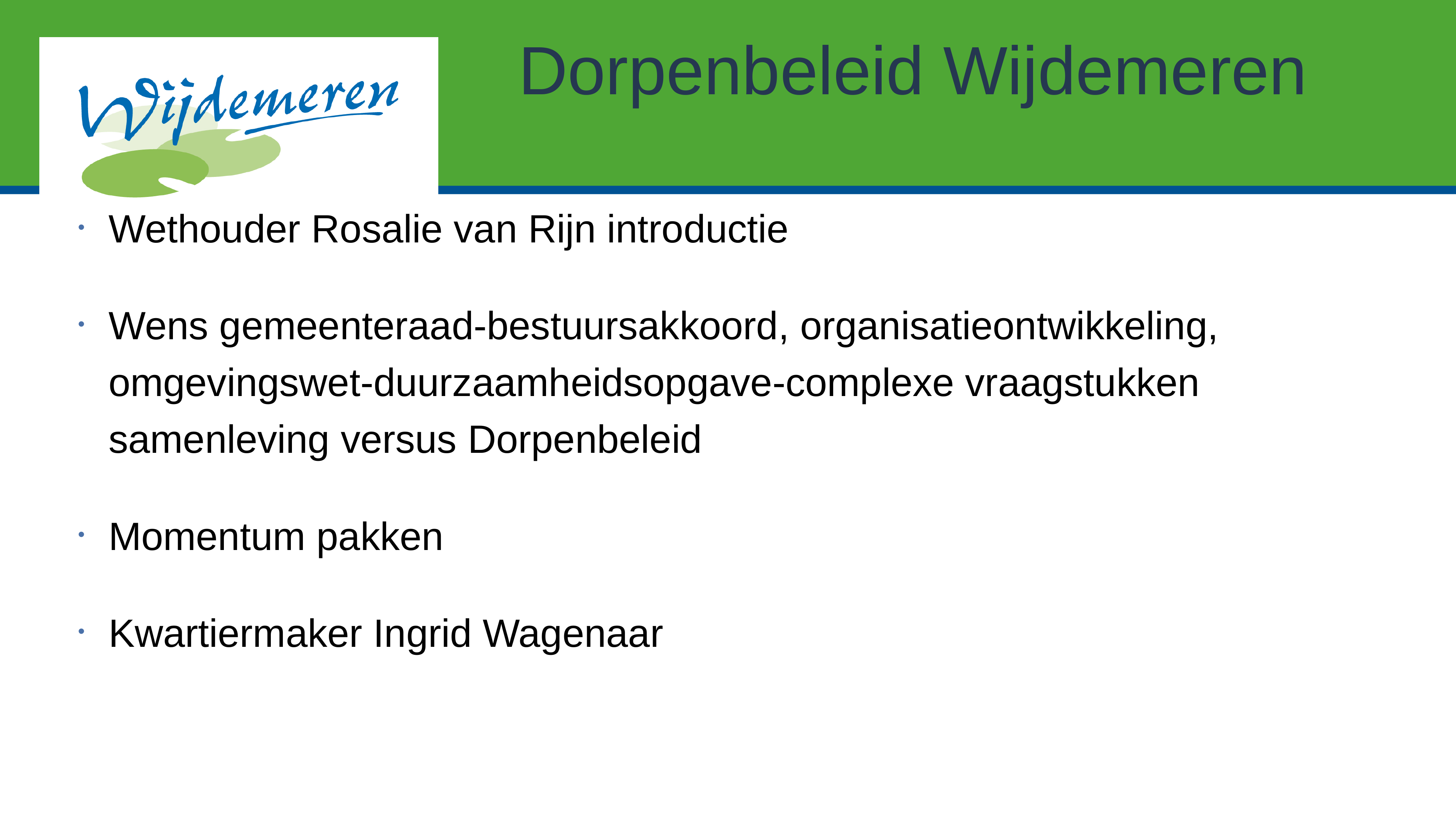

# Dorpenbeleid Wijdemeren
Wethouder Rosalie van Rijn introductie
Wens gemeenteraad-bestuursakkoord, organisatieontwikkeling, omgevingswet-duurzaamheidsopgave-complexe vraagstukken samenleving versus Dorpenbeleid
Momentum pakken
Kwartiermaker Ingrid Wagenaar